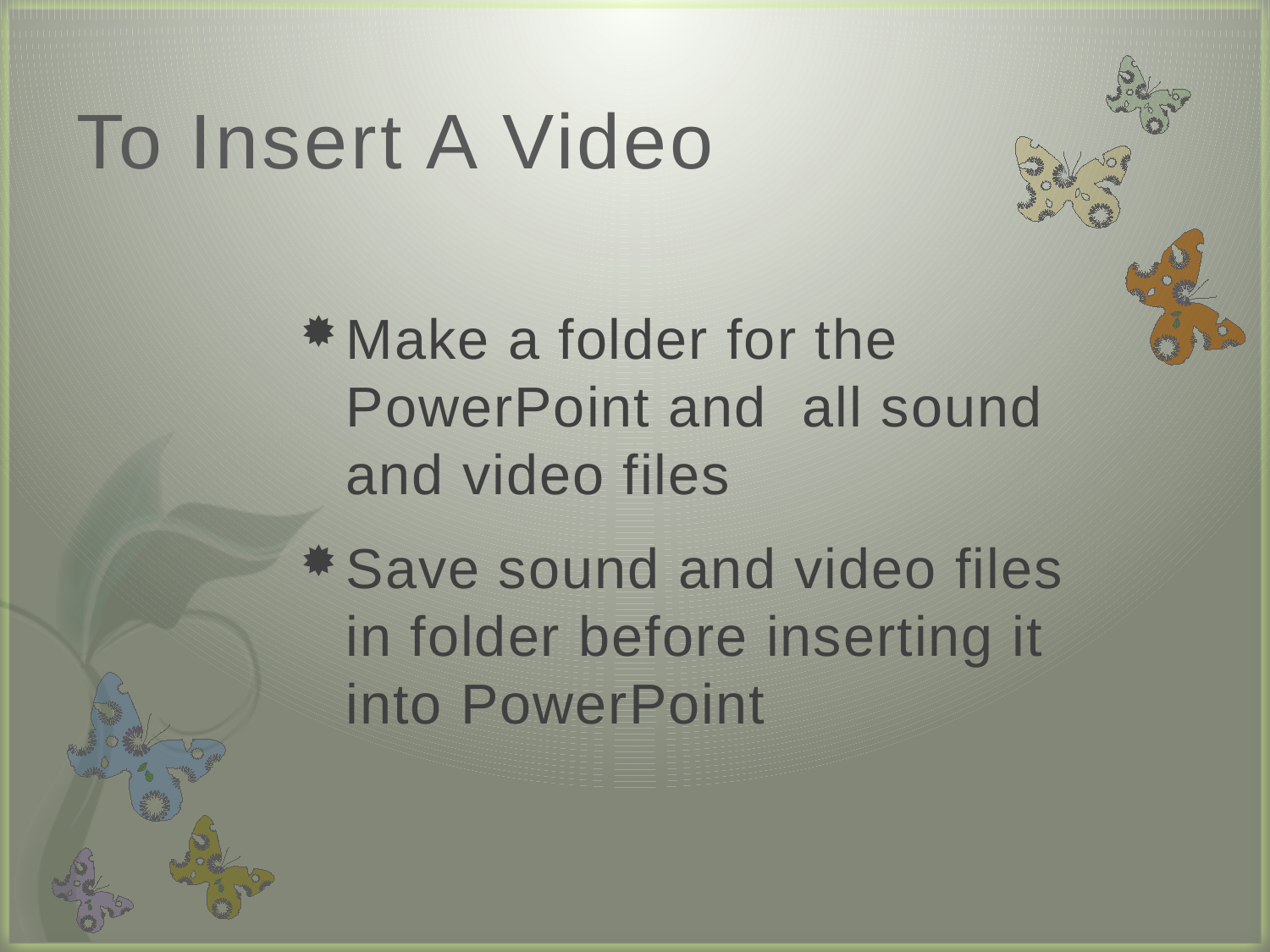

# To Insert A Video
Make a folder for the PowerPoint and  all sound and video files
Save sound and video files in folder before inserting it into PowerPoint